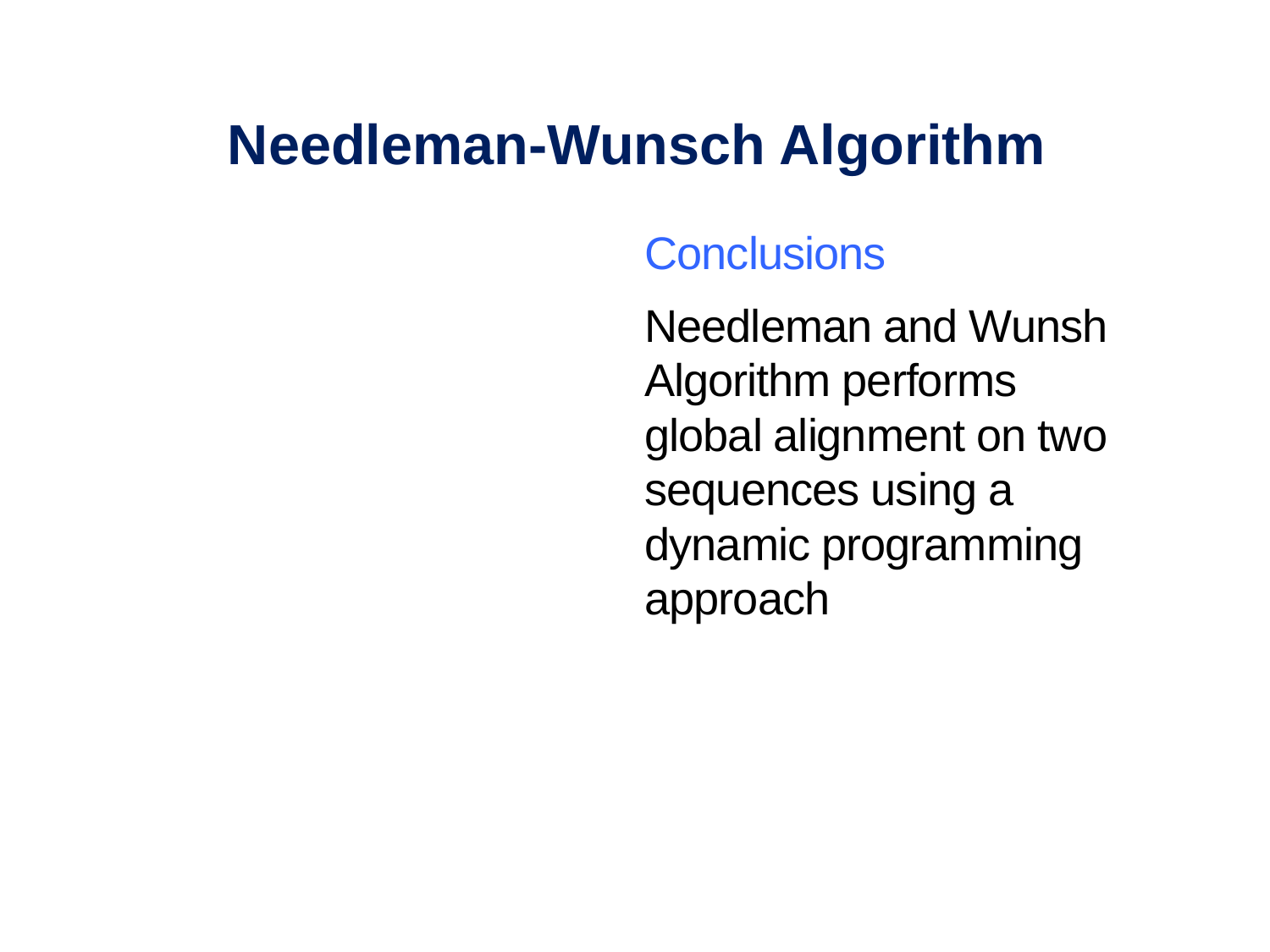

Needleman-Wunsch Algorithm
Conclusions
Needleman and Wunsh Algorithm performs global alignment on two sequences using a dynamic programming approach